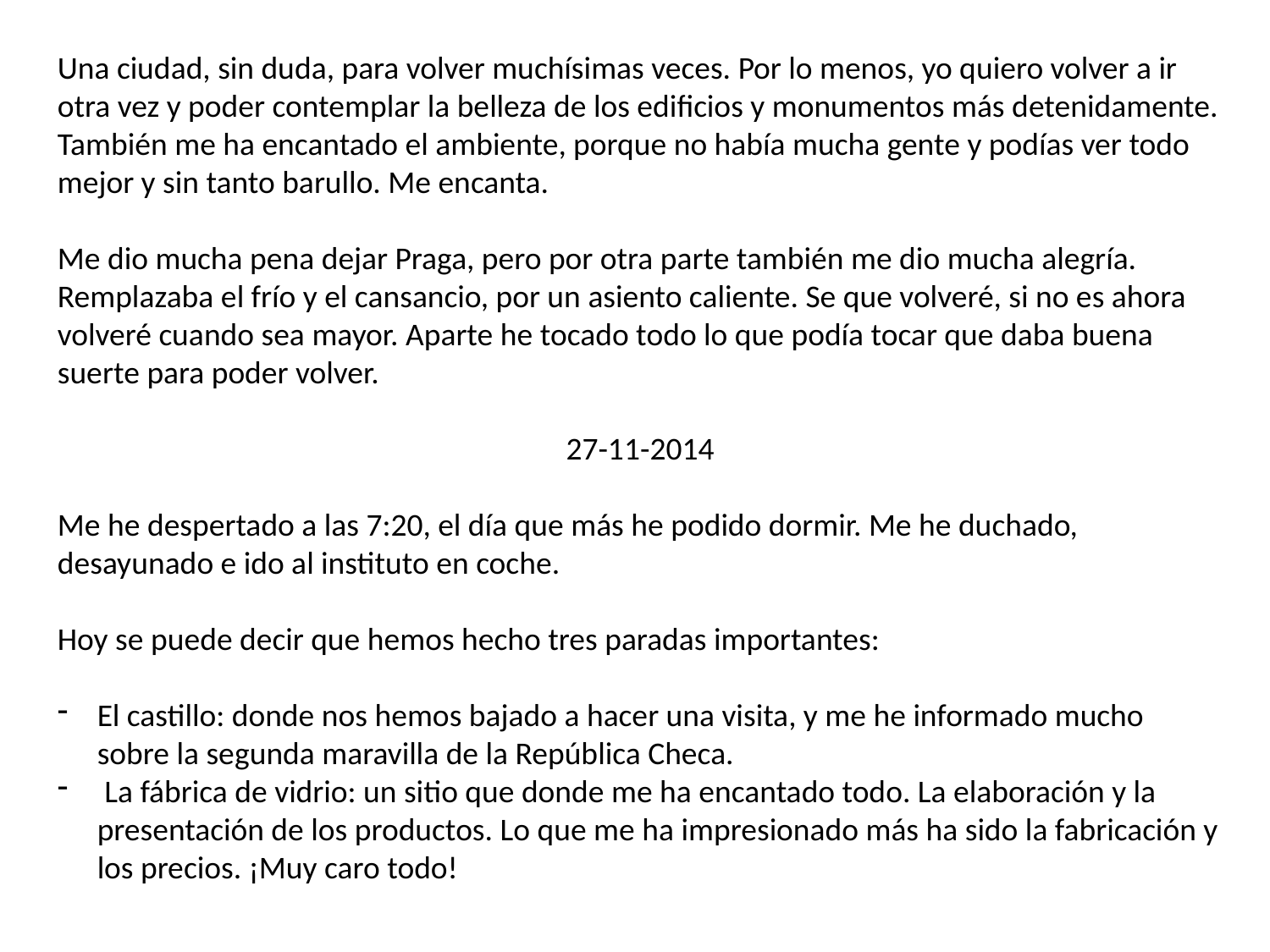

Una ciudad, sin duda, para volver muchísimas veces. Por lo menos, yo quiero volver a ir otra vez y poder contemplar la belleza de los edificios y monumentos más detenidamente.
También me ha encantado el ambiente, porque no había mucha gente y podías ver todo mejor y sin tanto barullo. Me encanta.

Me dio mucha pena dejar Praga, pero por otra parte también me dio mucha alegría. Remplazaba el frío y el cansancio, por un asiento caliente. Se que volveré, si no es ahora volveré cuando sea mayor. Aparte he tocado todo lo que podía tocar que daba buena suerte para poder volver.

27-11-2014

Me he despertado a las 7:20, el día que más he podido dormir. Me he duchado, desayunado e ido al instituto en coche.

Hoy se puede decir que hemos hecho tres paradas importantes:

El castillo: donde nos hemos bajado a hacer una visita, y me he informado mucho sobre la segunda maravilla de la República Checa.
 La fábrica de vidrio: un sitio que donde me ha encantado todo. La elaboración y la presentación de los productos. Lo que me ha impresionado más ha sido la fabricación y los precios. ¡Muy caro todo!